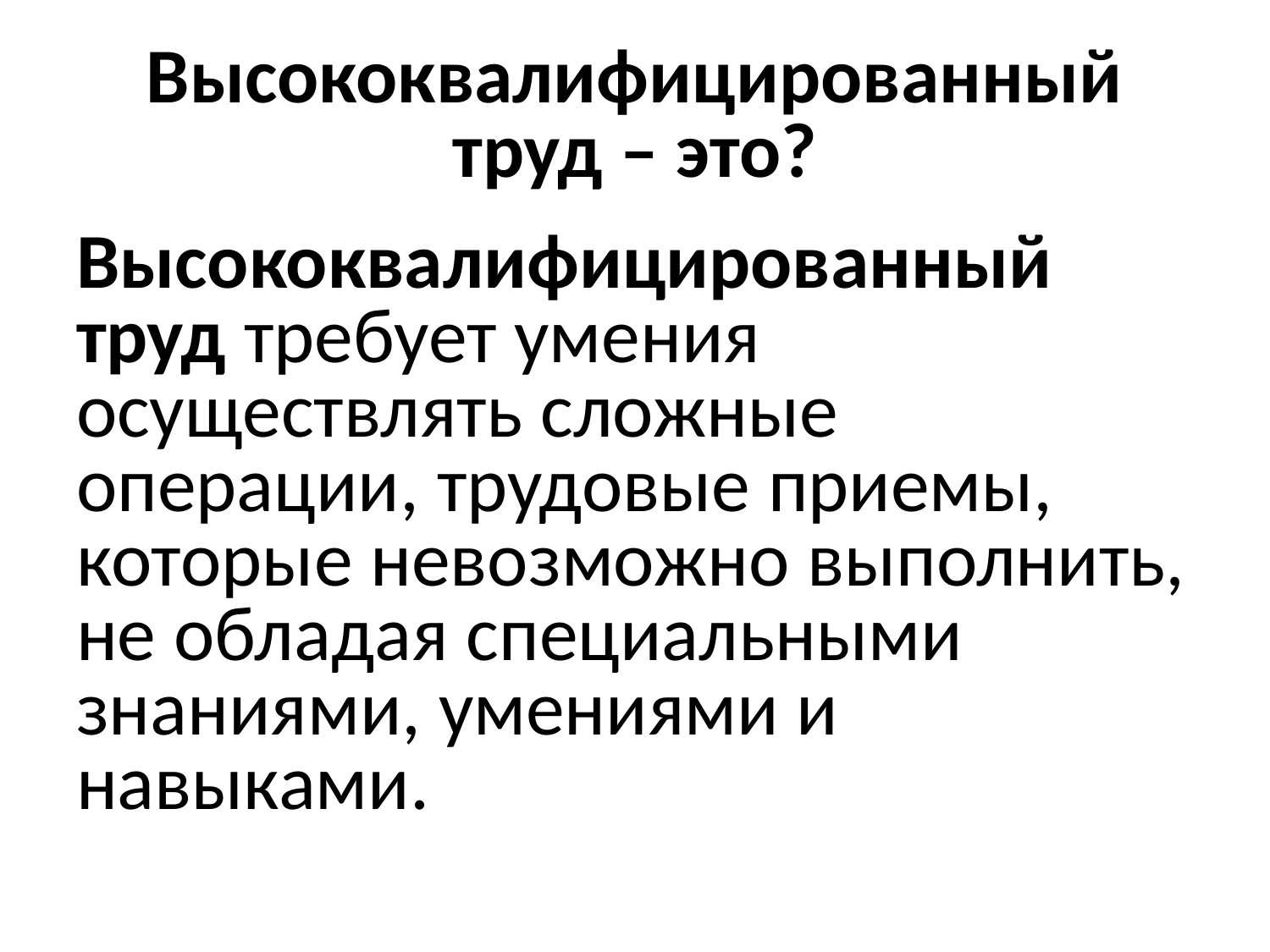

# Высококвалифицированный труд – это?
Высококвалифицированный труд требует умения осуществлять сложные операции, трудовые приемы, которые невозможно выполнить, не обладая специальными знаниями, умениями и навыками.